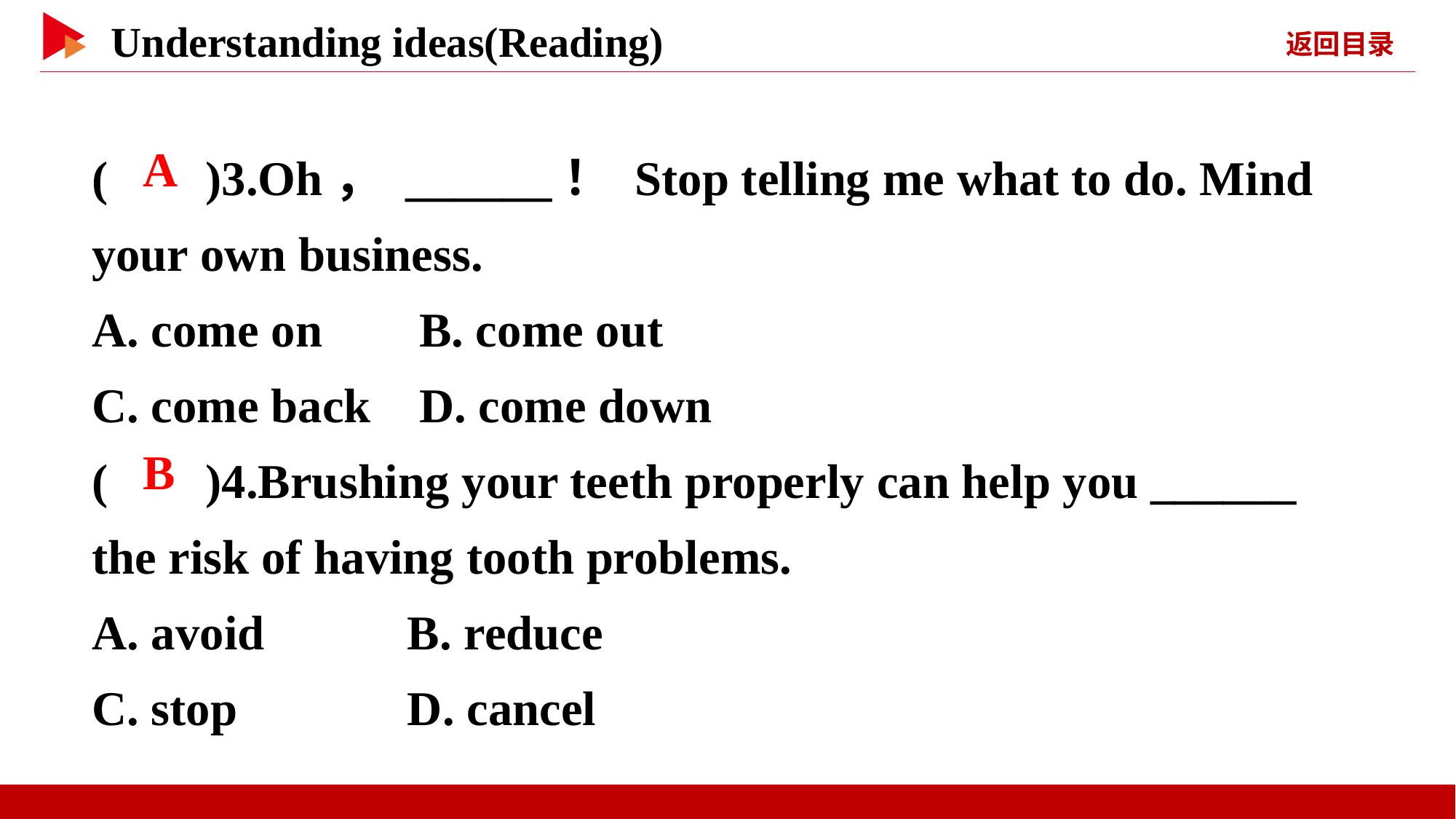

(        )3.Oh， ______！ Stop telling me what to do. Mind your own business.
A. come on	B. come out
C. come back	D. come down
(        )4.Brushing your teeth properly can help you ______ the risk of having tooth problems.
A. avoid	        B. reduce
C. stop	        D. cancel
   A
   B